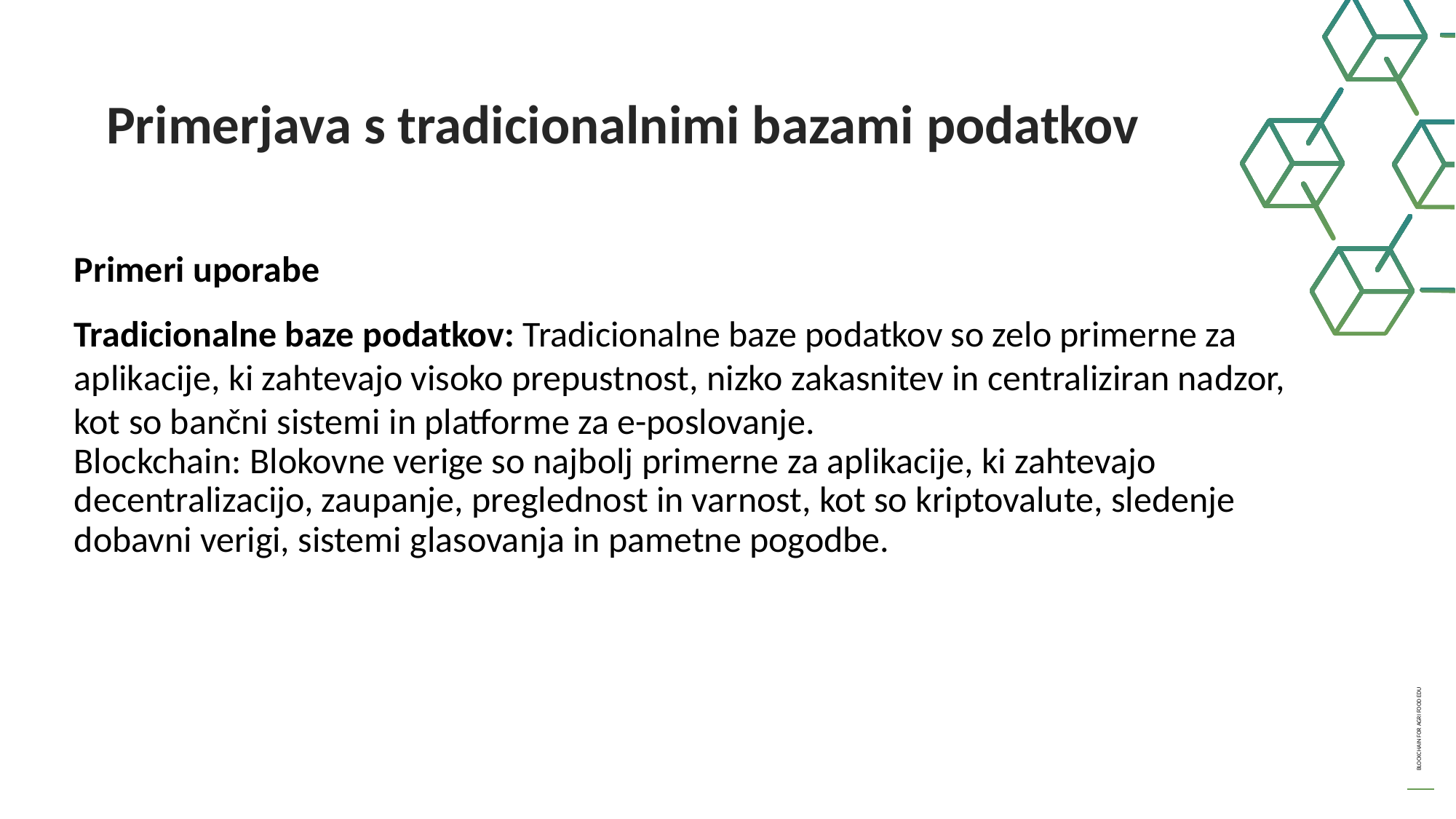

Primerjava s tradicionalnimi bazami podatkov
Primeri uporabe
Tradicionalne baze podatkov: Tradicionalne baze podatkov so zelo primerne za aplikacije, ki zahtevajo visoko prepustnost, nizko zakasnitev in centraliziran nadzor, kot so bančni sistemi in platforme za e-poslovanje.
Blockchain: Blokovne verige so najbolj primerne za aplikacije, ki zahtevajo decentralizacijo, zaupanje, preglednost in varnost, kot so kriptovalute, sledenje dobavni verigi, sistemi glasovanja in pametne pogodbe.